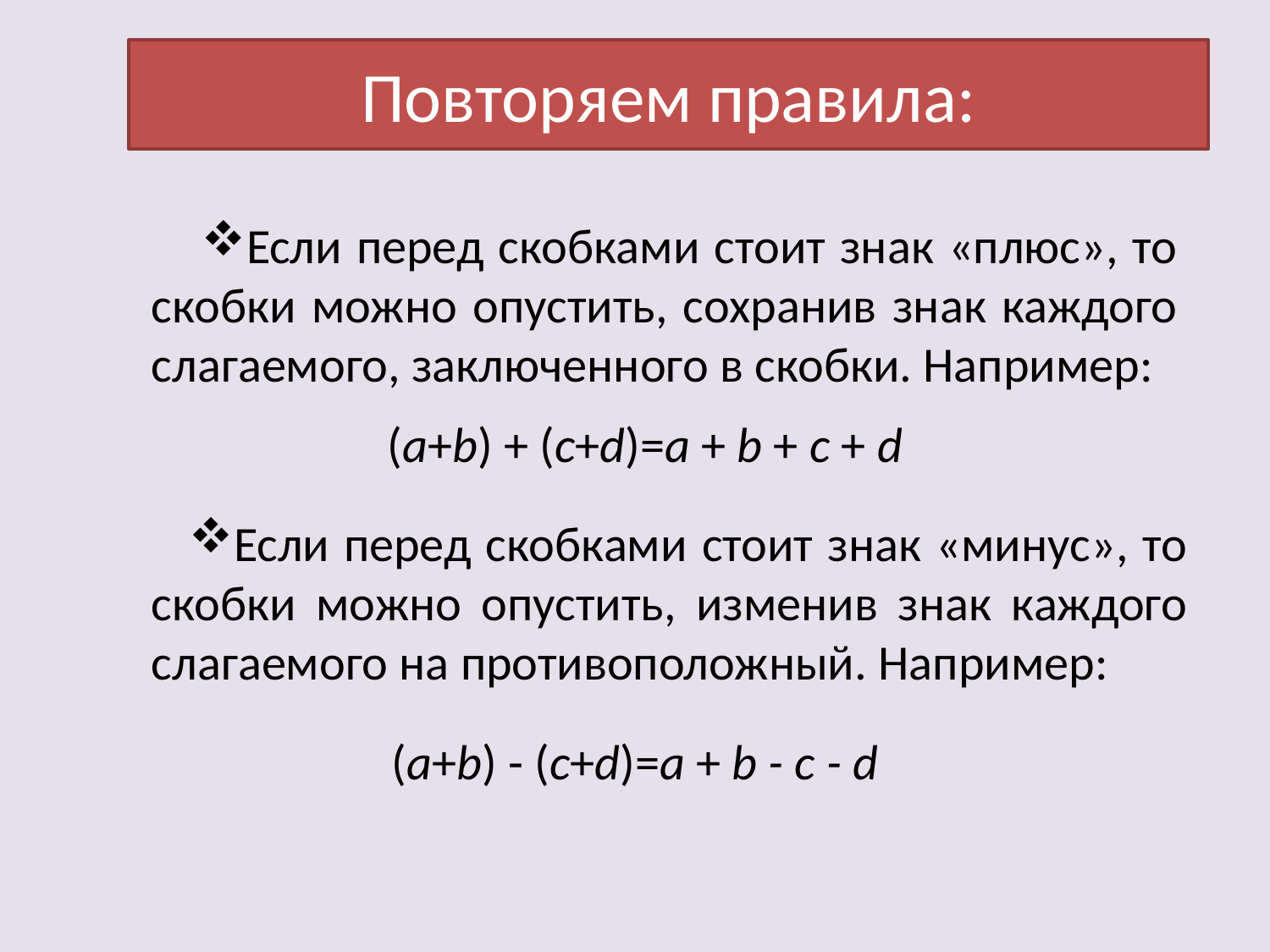

#
Повторяем правила:
Если перед скобками стоит знак «плюс», то скобки можно опустить, сохранив знак каждого слагаемого, заключенного в скобки. Например:
(а+b) + (с+d)=a + b + c + d
Если перед скобками стоит знак «минус», то скобки можно опустить, изменив знак каждого слагаемого на противоположный. Например:
(а+b) - (с+d)=a + b - c - d